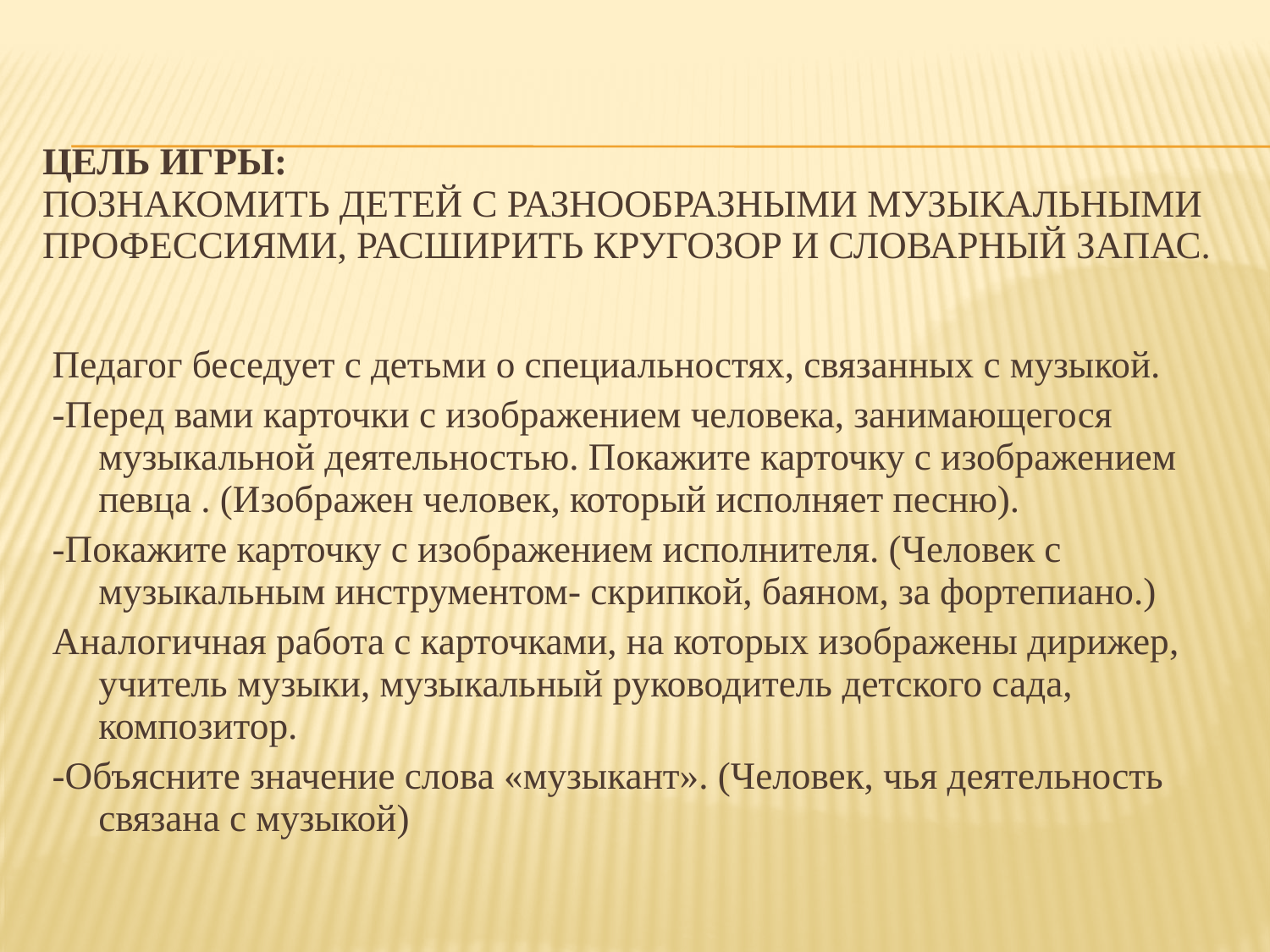

# Цель игры: Познакомить детей с разнообразными музыкальными профессиями, расширить кругозор и словарный запас.
Педагог беседует с детьми о специальностях, связанных с музыкой.
-Перед вами карточки с изображением человека, занимающегося музыкальной деятельностью. Покажите карточку с изображением певца . (Изображен человек, который исполняет песню).
-Покажите карточку с изображением исполнителя. (Человек с музыкальным инструментом- скрипкой, баяном, за фортепиано.)
Аналогичная работа с карточками, на которых изображены дирижер, учитель музыки, музыкальный руководитель детского сада, композитор.
-Объясните значение слова «музыкант». (Человек, чья деятельность связана с музыкой)